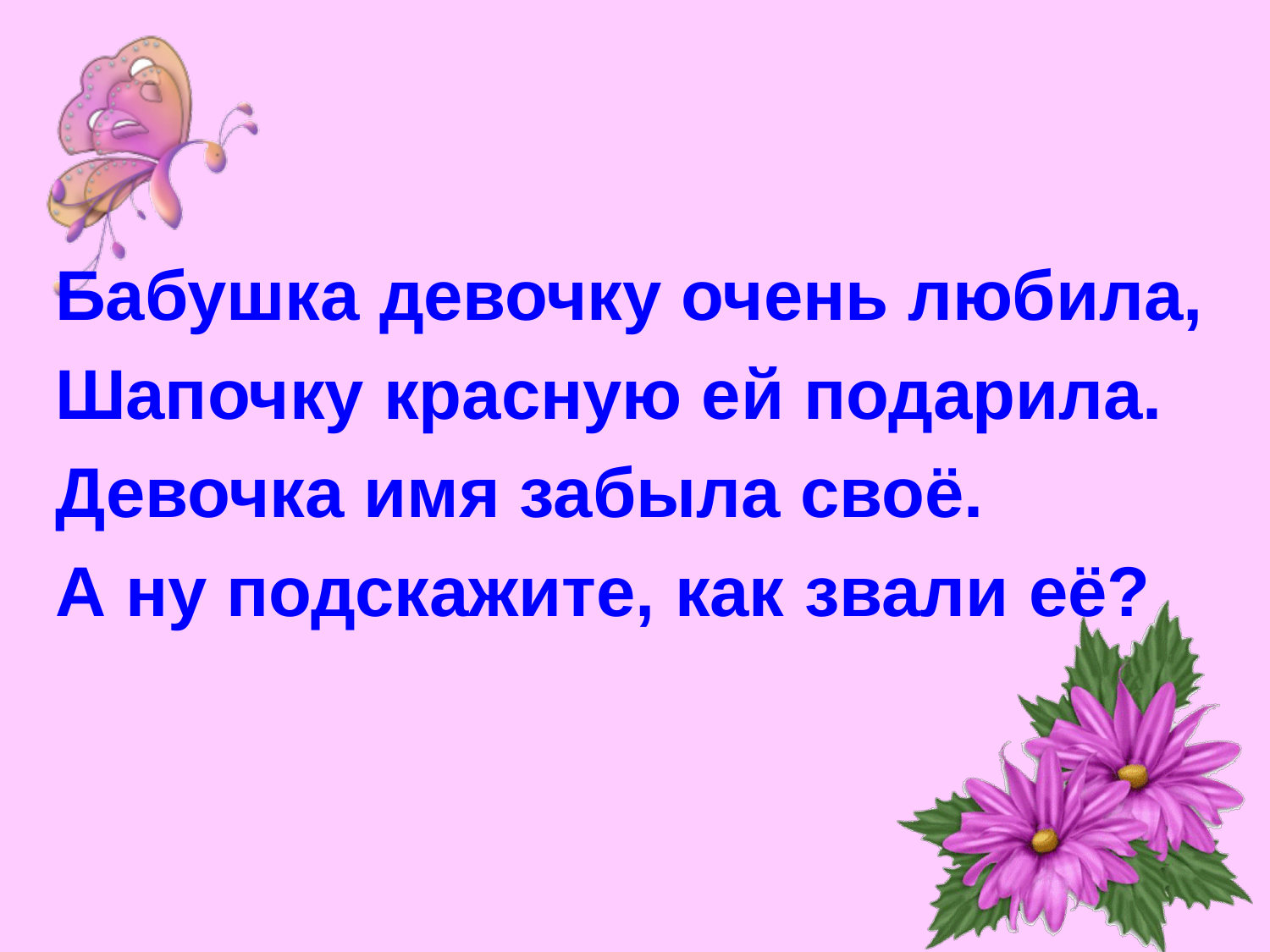

Бабушка девочку очень любила,
Шапочку красную ей подарила.
Девочка имя забыла своё.
А ну подскажите, как звали её?